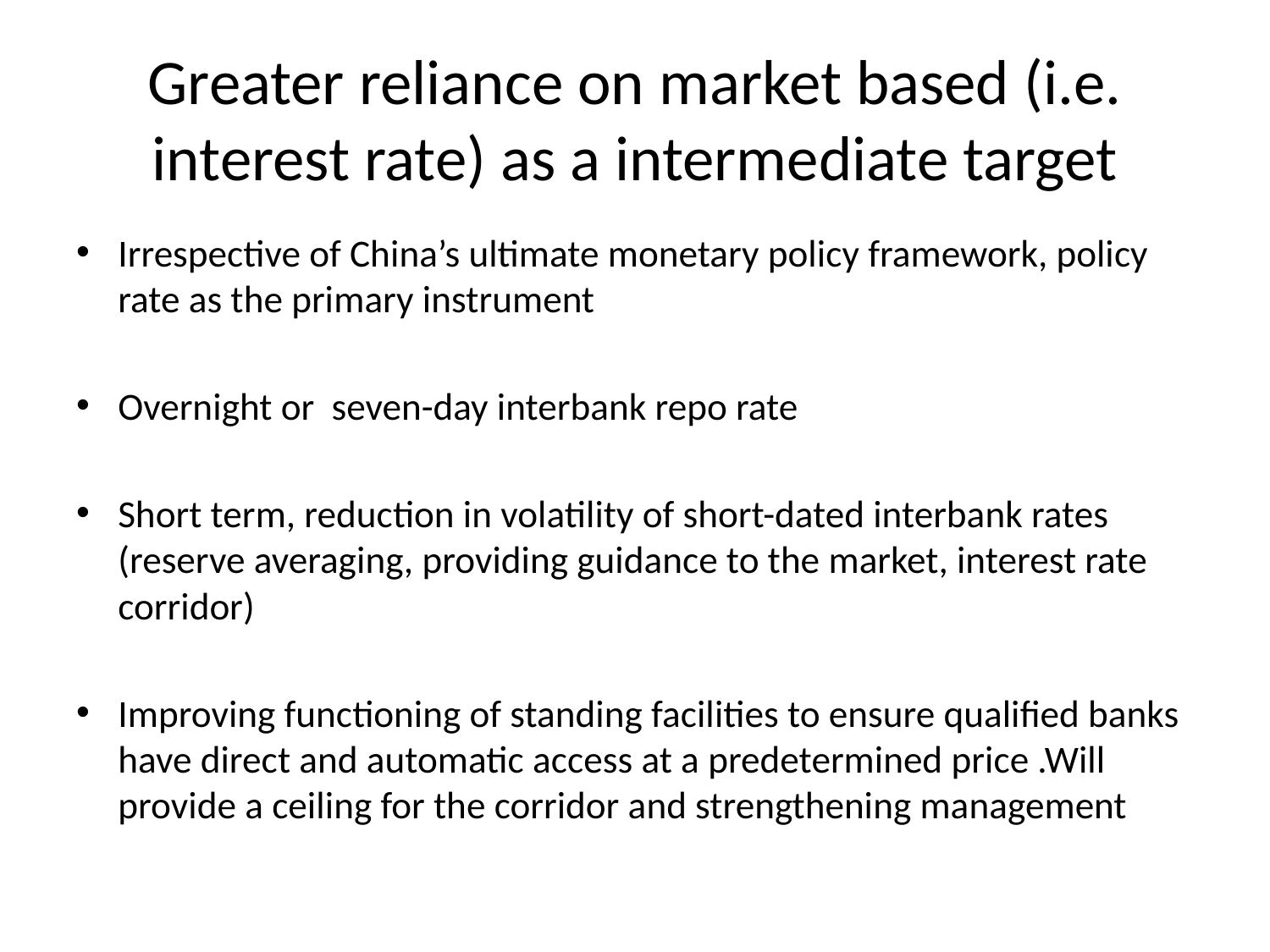

# Greater reliance on market based (i.e. interest rate) as a intermediate target
Irrespective of China’s ultimate monetary policy framework, policy rate as the primary instrument

Overnight or  seven-day interbank repo rate

Short term, reduction in volatility of short-dated interbank rates (reserve averaging, providing guidance to the market, interest rate corridor)

Improving functioning of standing facilities to ensure qualified banks have direct and automatic access at a predetermined price .Will provide a ceiling for the corridor and strengthening management